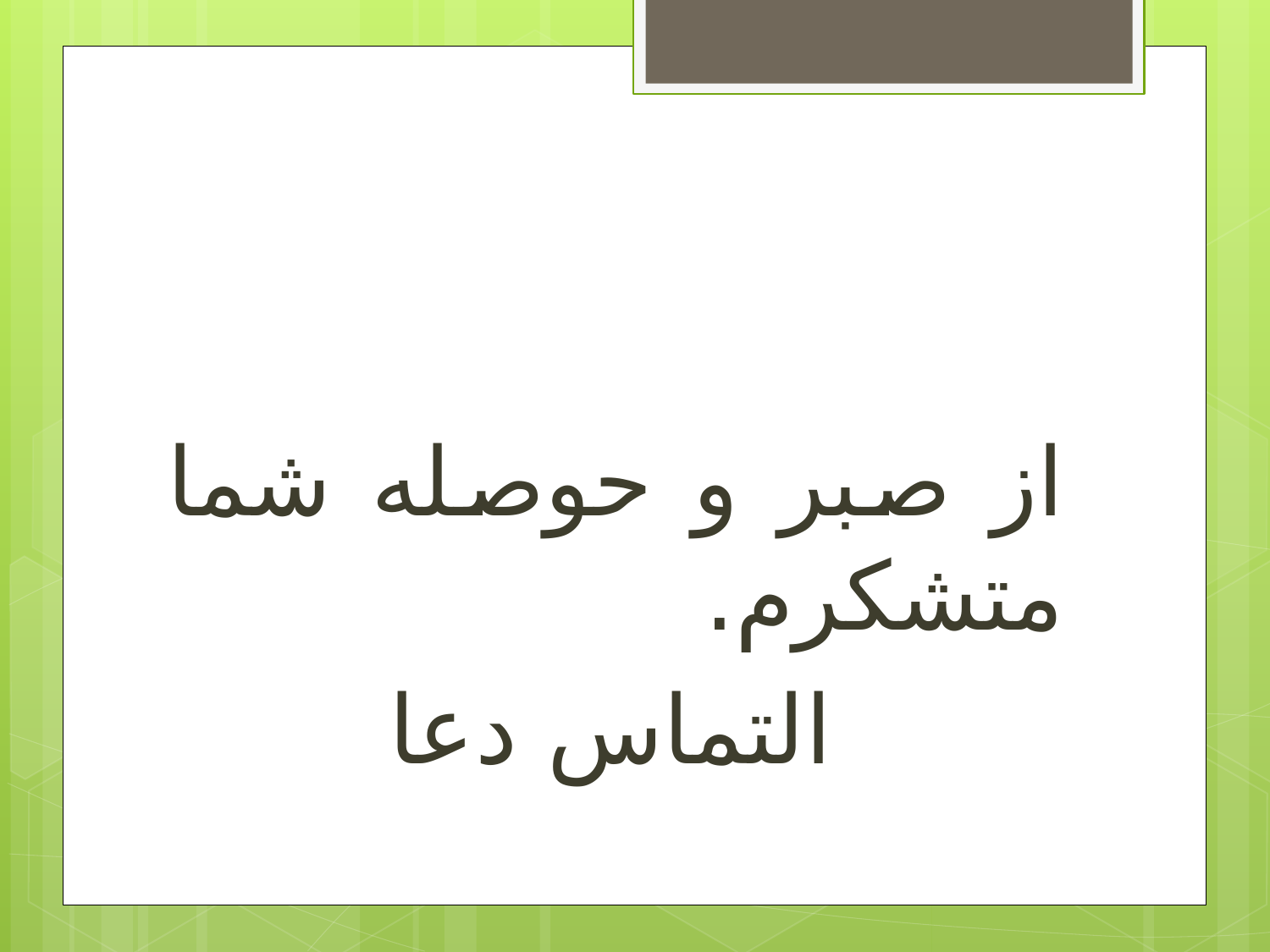

#

از صبر و حوصله شما متشکرم.
التماس دعا